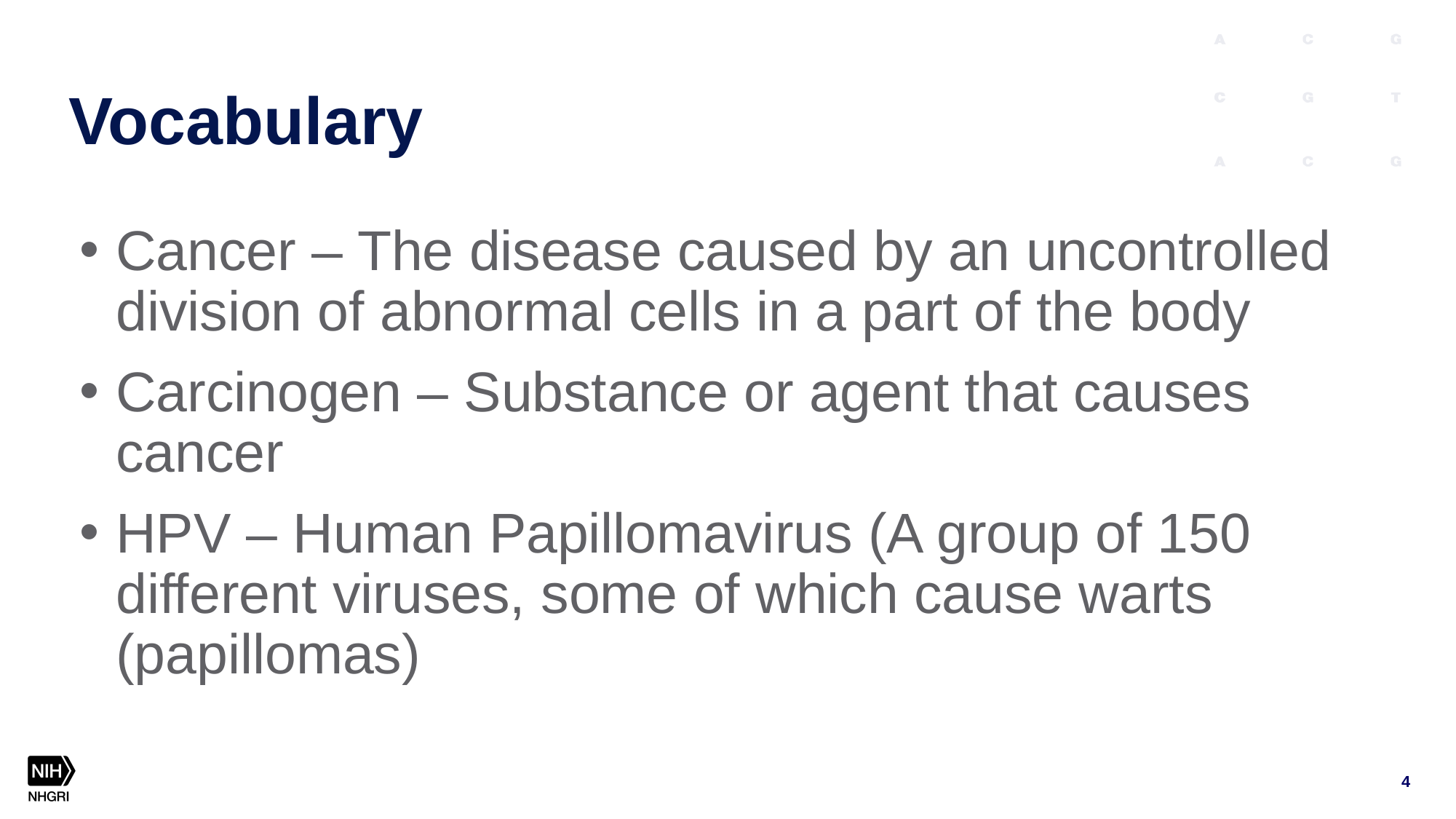

# Vocabulary
Cancer – The disease caused by an uncontrolled division of abnormal cells in a part of the body
Carcinogen – Substance or agent that causes cancer
HPV – Human Papillomavirus (A group of 150 different viruses, some of which cause warts (papillomas)
4